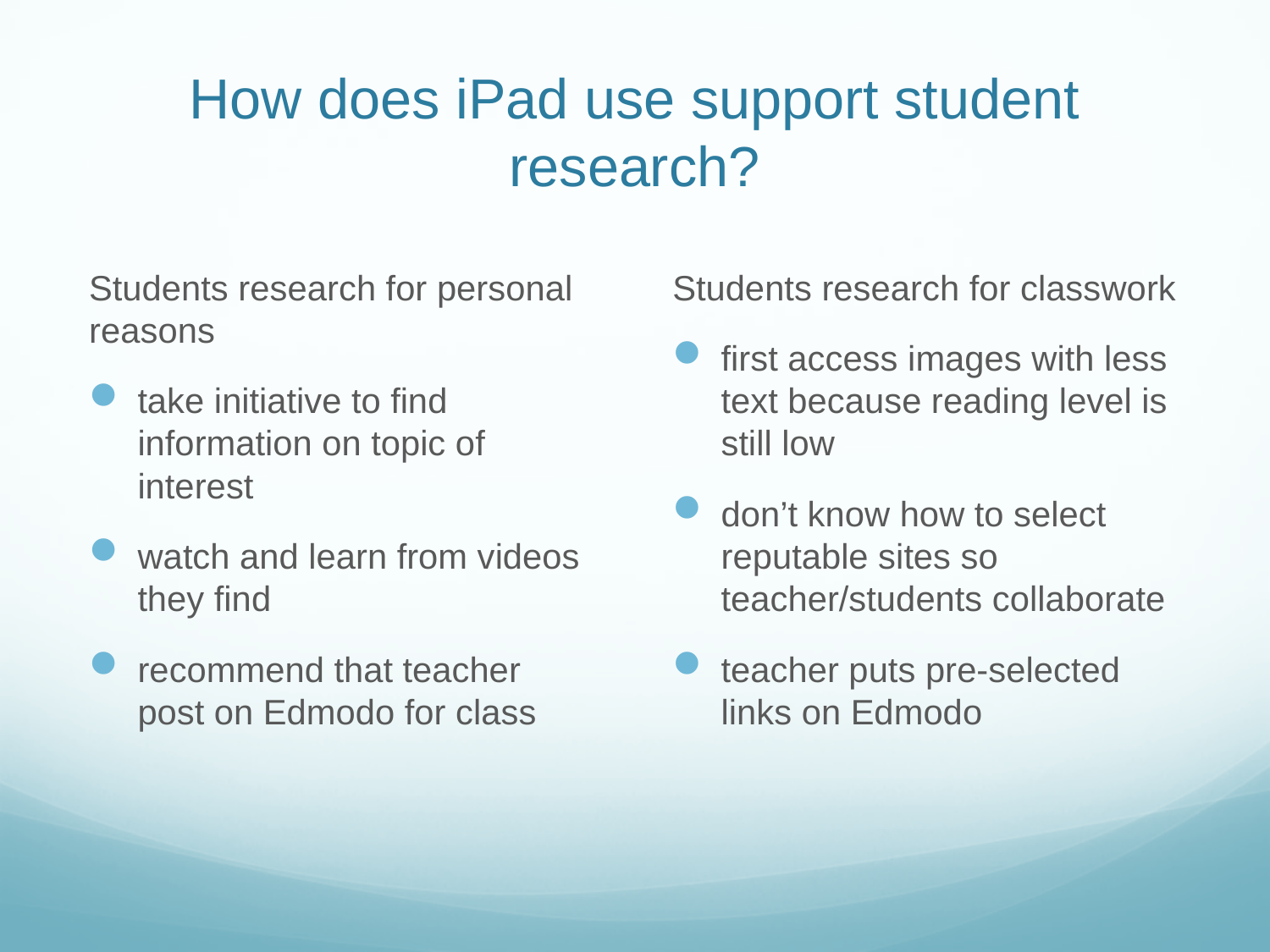

# How does iPad use support student research?
Students research for personal reasons
take initiative to find information on topic of interest
watch and learn from videos they find
recommend that teacher post on Edmodo for class
Students research for classwork
first access images with less text because reading level is still low
don’t know how to select  reputable sites so teacher/students collaborate
teacher puts pre-selected links on Edmodo